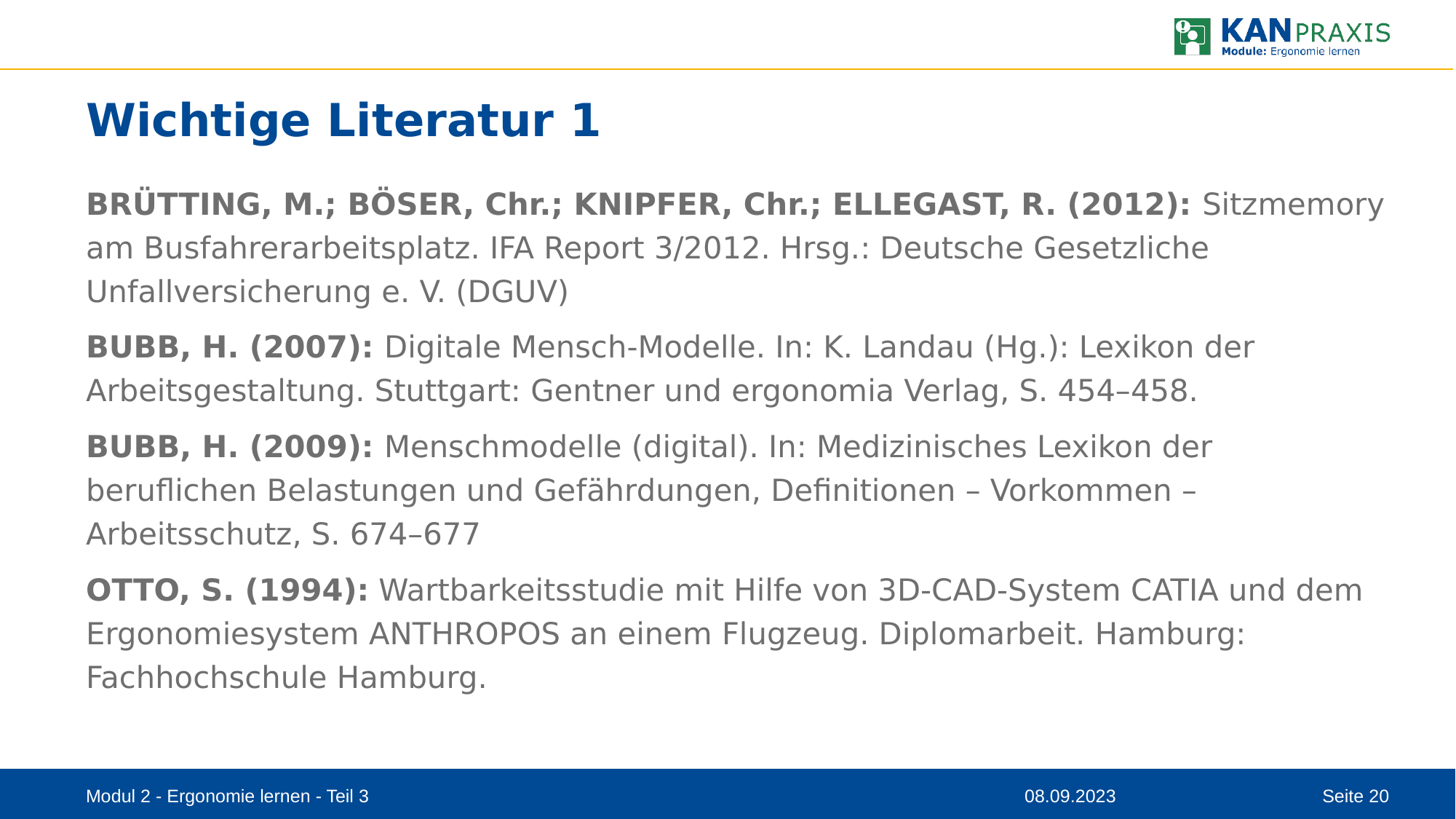

# Wichtige Literatur 1
BRÜTTING, M.; BÖSER, Chr.; KNIPFER, Chr.; ELLEGAST, R. (2012): Sitzmemory am Busfahrerarbeitsplatz. IFA Report 3/2012. Hrsg.: Deutsche Gesetzliche Unfallversicherung e. V. (DGUV)
BUBB, H. (2007): Digitale Mensch-Modelle. In: K. Landau (Hg.): Lexikon der Arbeitsgestaltung. Stuttgart: Gentner und ergonomia Verlag, S. 454–458.
BUBB, H. (2009): Menschmodelle (digital). In: Medizinisches Lexikon der beruflichen Belastungen und Gefährdungen, Definitionen – Vorkommen – Arbeitsschutz, S. 674–677
OTTO, S. (1994): Wartbarkeitsstudie mit Hilfe von 3D-CAD-System CATIA und dem Ergonomiesystem ANTHROPOS an einem Flugzeug. Diplomarbeit. Hamburg: Fachhochschule Hamburg.
Modul 2 - Ergonomie lernen - Teil 3
08.09.2023
Seite 20